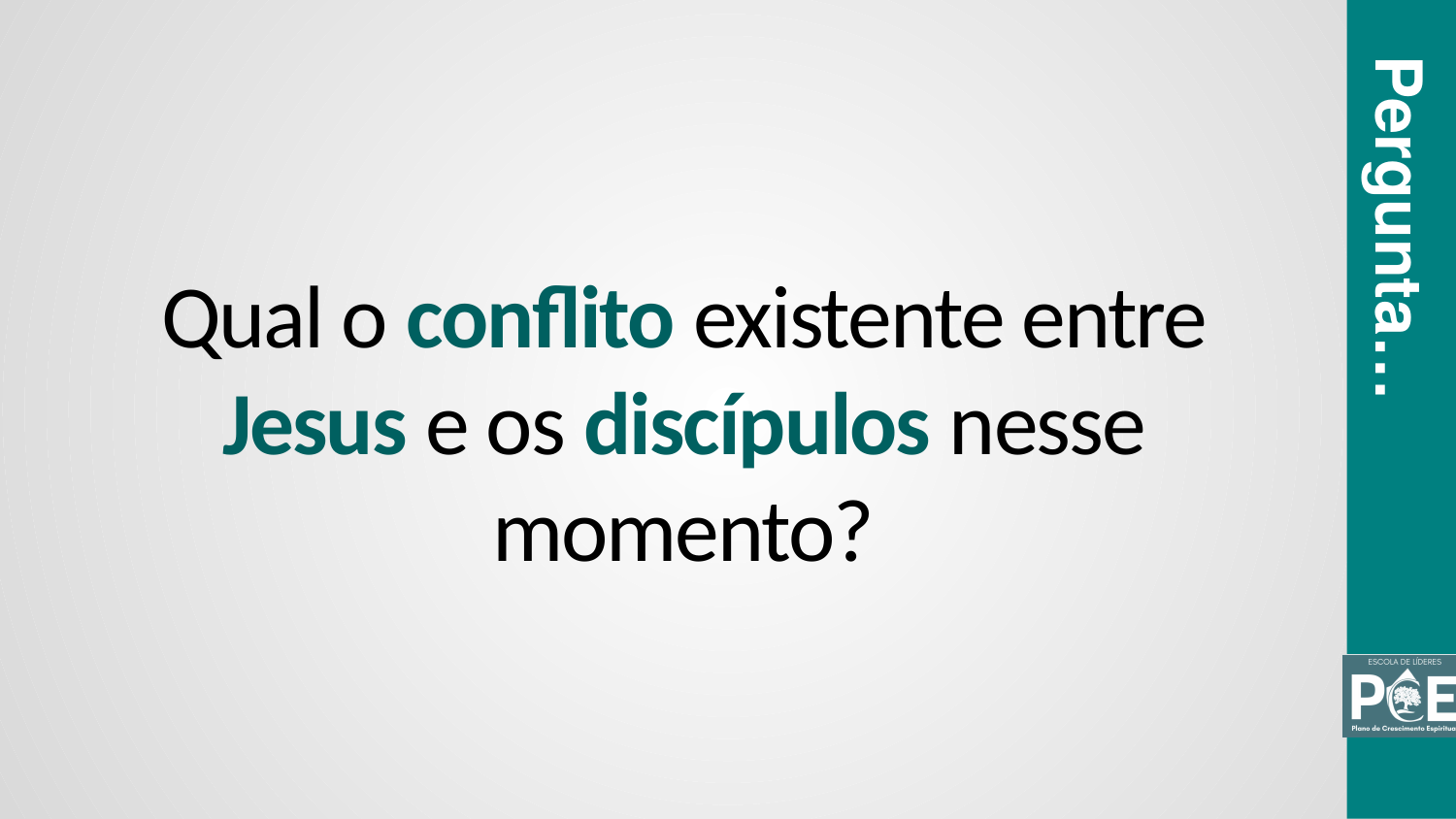

Pergunta…
Qual o conflito existente entre Jesus e os discípulos nesse momento?